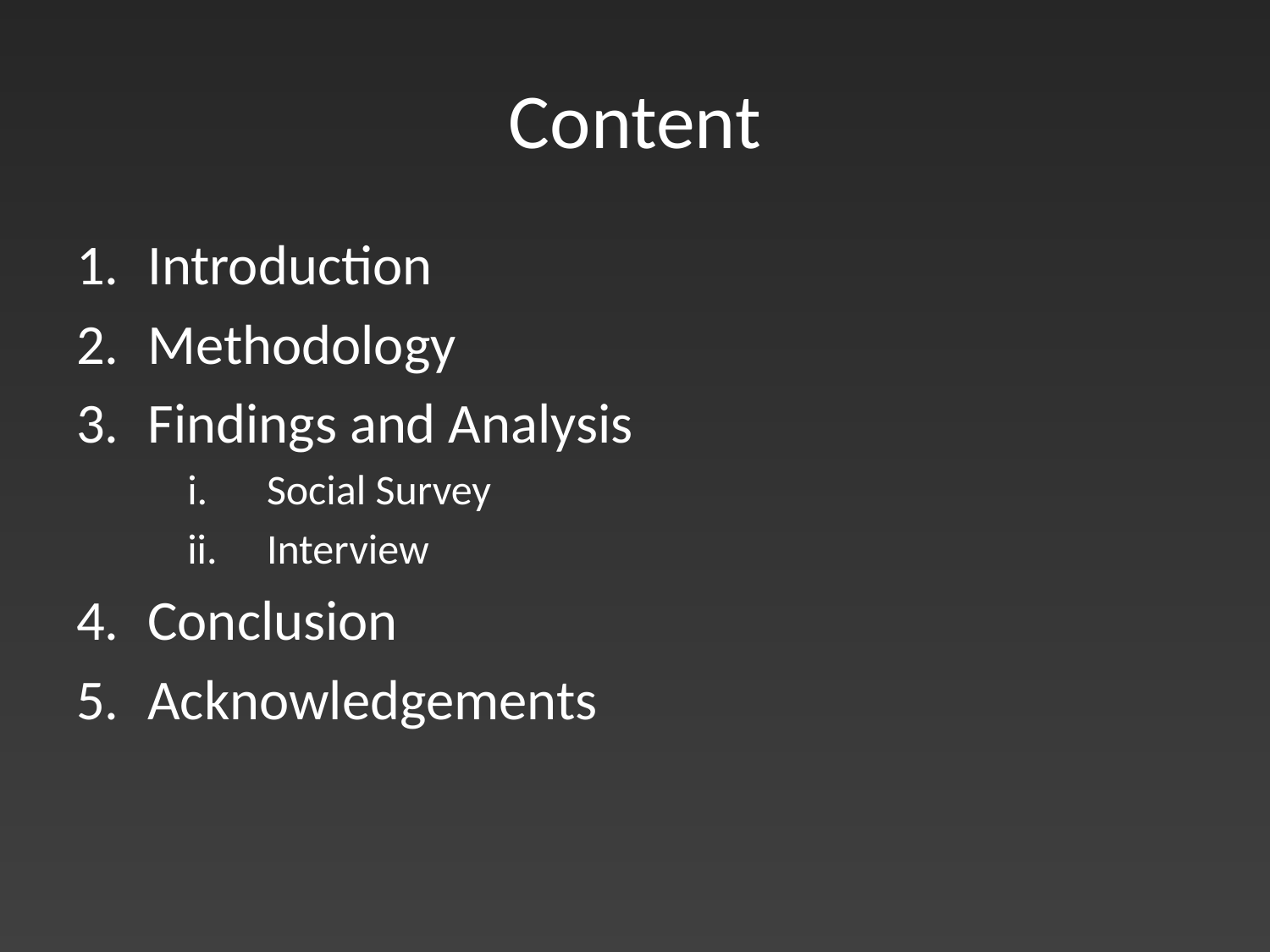

# Content
Introduction
Methodology
Findings and Analysis
Social Survey
Interview
Conclusion
Acknowledgements